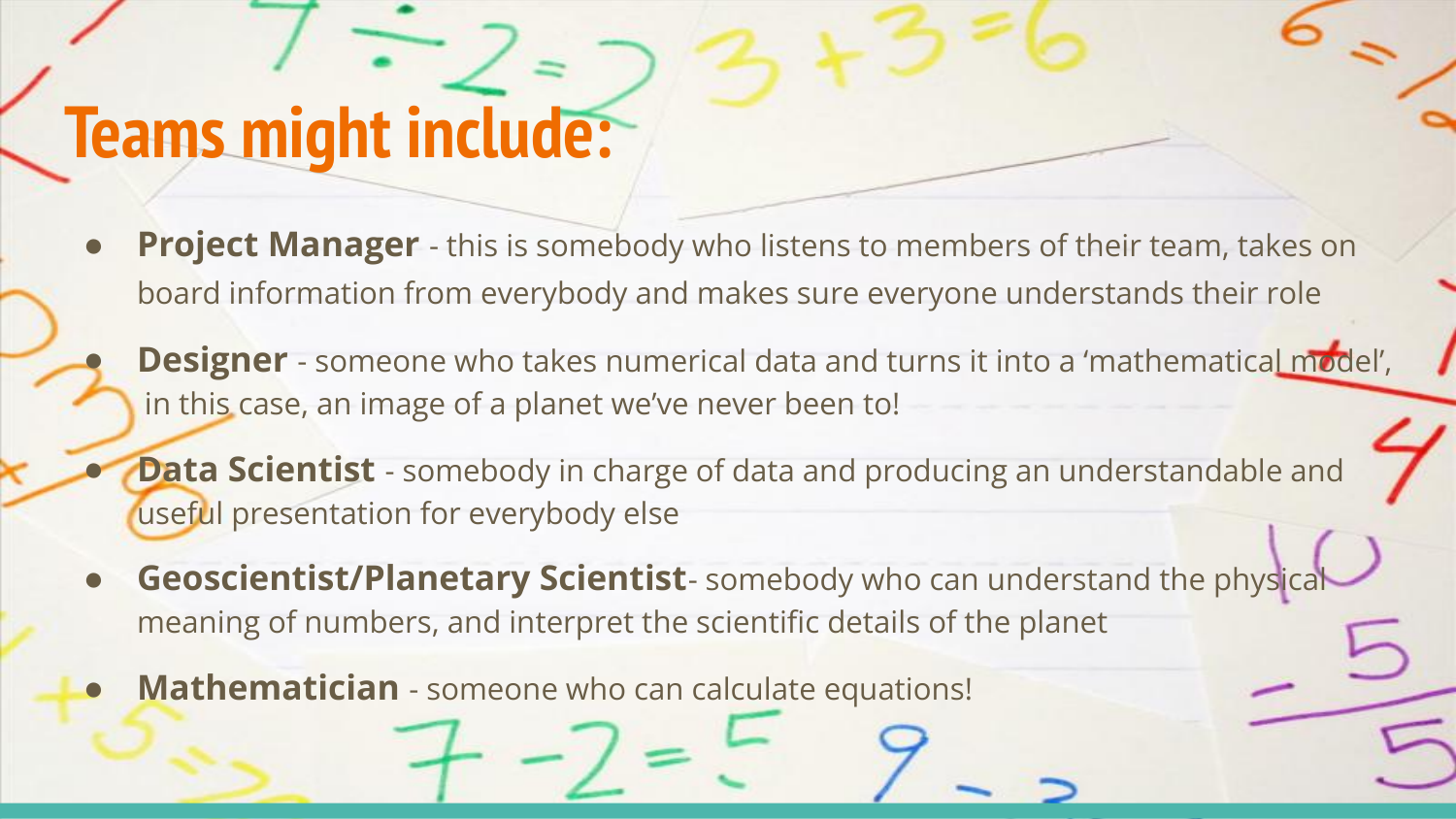

# Teams might include:
Project Manager - this is somebody who listens to members of their team, takes on board information from everybody and makes sure everyone understands their role
Designer - someone who takes numerical data and turns it into a ‘mathematical model’,  in this case, an image of a planet we’ve never been to!
Data Scientist - somebody in charge of data and producing an understandable and useful presentation for everybody else
Geoscientist/Planetary Scientist- somebody who can understand the physical meaning of numbers, and interpret the scientific details of the planet
Mathematician - someone who can calculate equations!